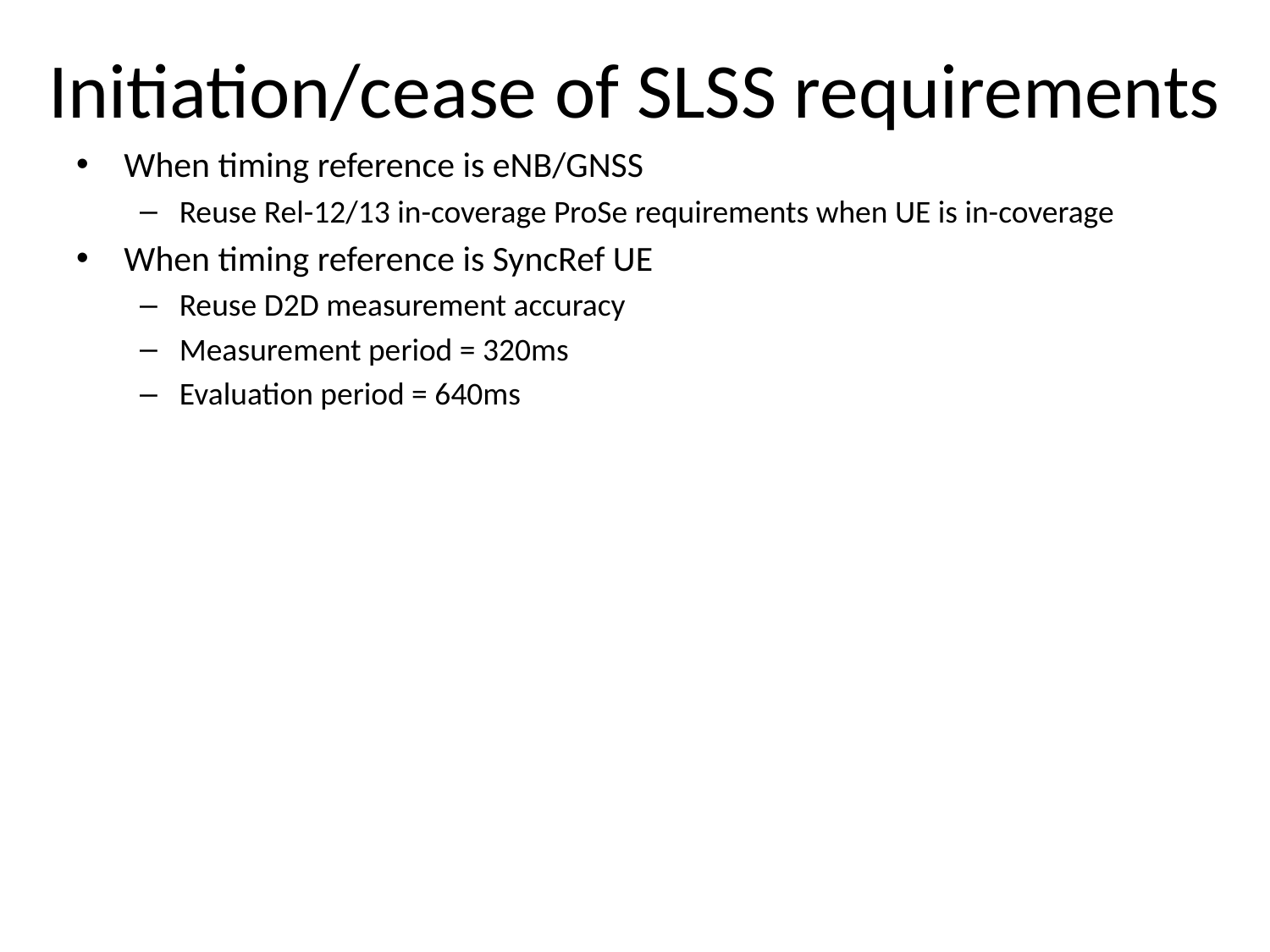

# Initiation/cease of SLSS requirements
When timing reference is eNB/GNSS
Reuse Rel-12/13 in-coverage ProSe requirements when UE is in-coverage
When timing reference is SyncRef UE
Reuse D2D measurement accuracy
Measurement period = 320ms
Evaluation period = 640ms